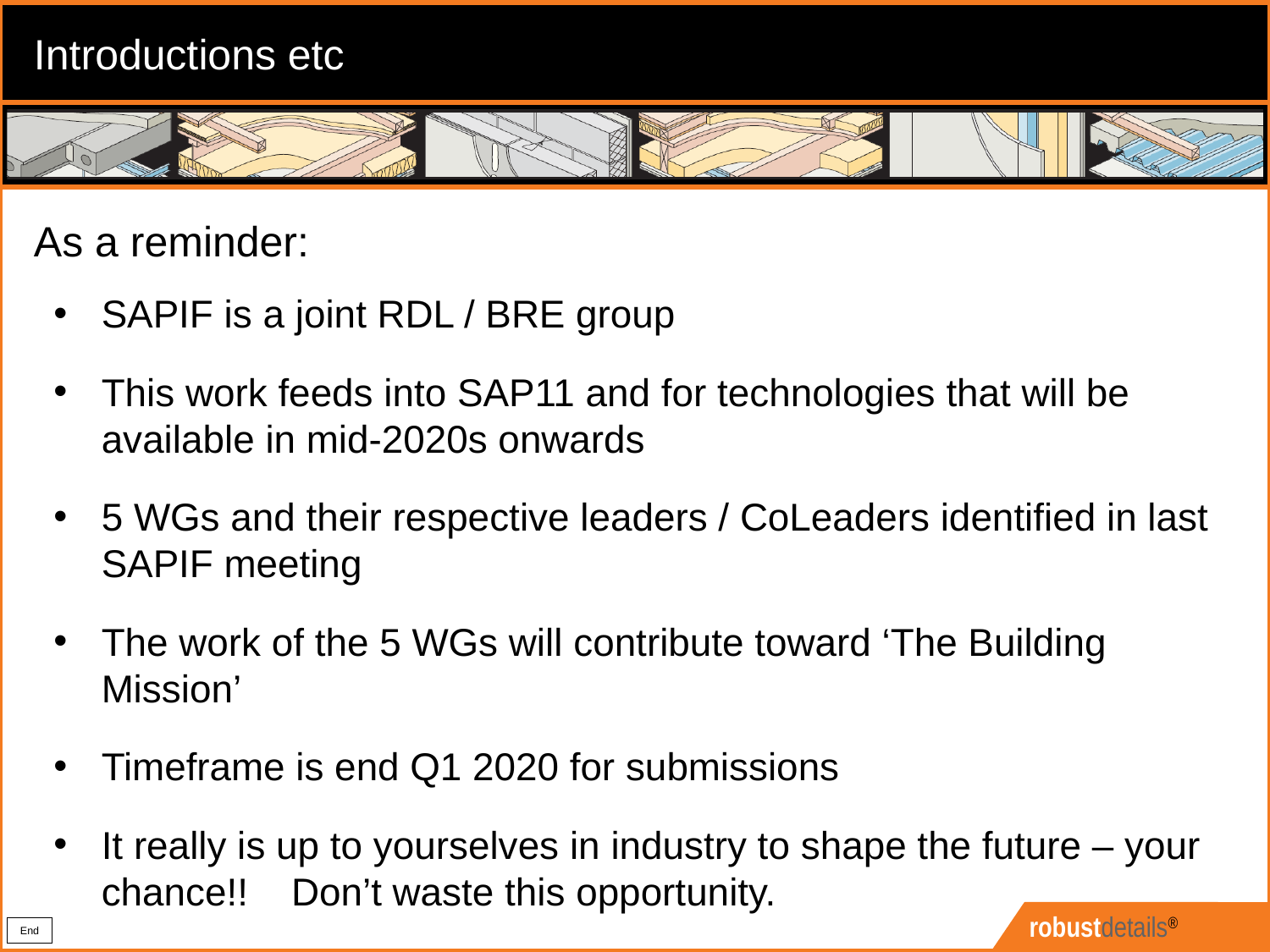

Introductions etc
As a reminder:
SAPIF is a joint RDL / BRE group
This work feeds into SAP11 and for technologies that will be available in mid-2020s onwards
5 WGs and their respective leaders / CoLeaders identified in last SAPIF meeting
The work of the 5 WGs will contribute toward ‘The Building Mission’
Timeframe is end Q1 2020 for submissions
It really is up to yourselves in industry to shape the future – your chance!!    Don’t waste this opportunity.
End